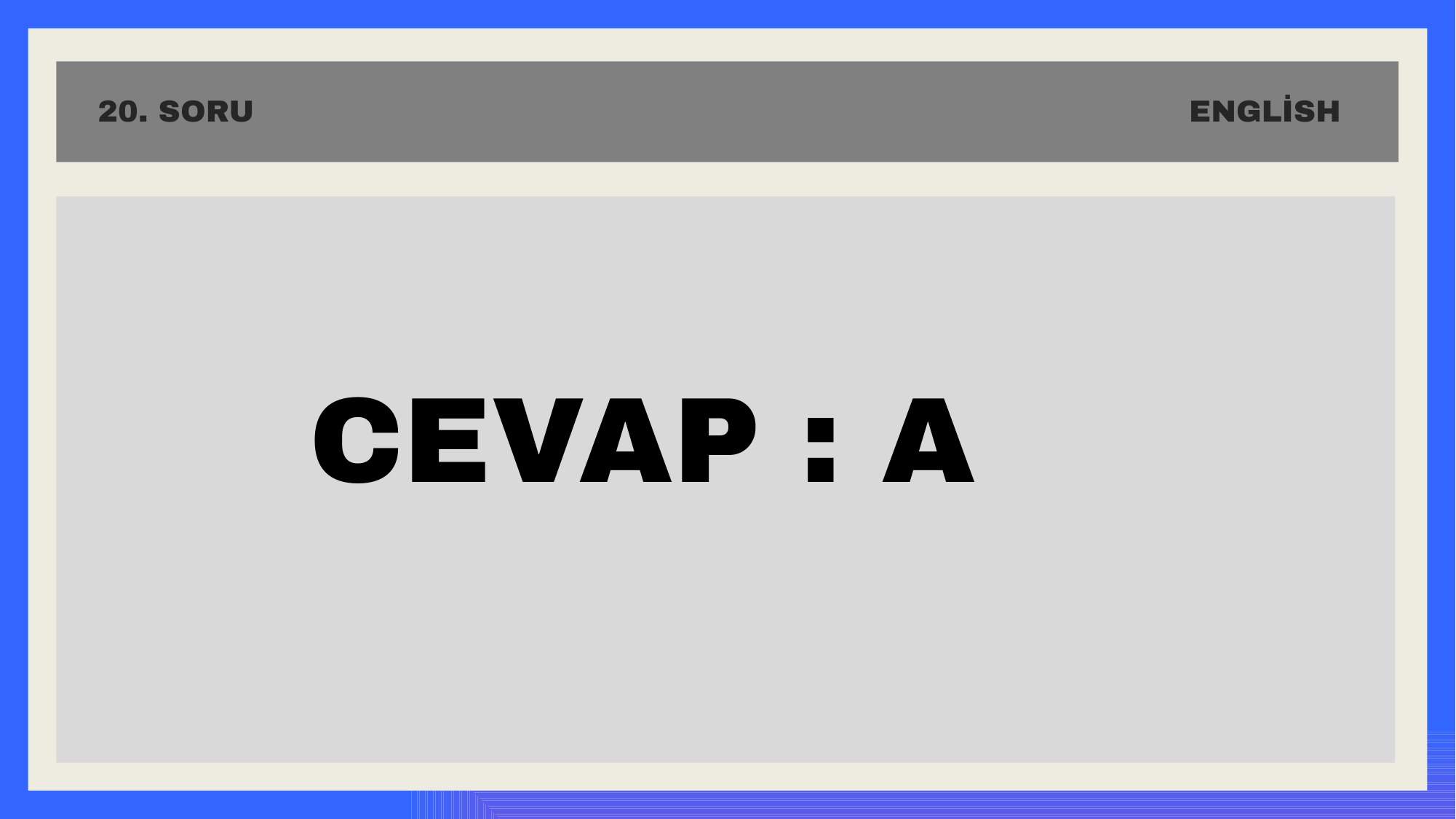

# 20. SORU                                                                                            ENGLİSH

      CEVAP : A